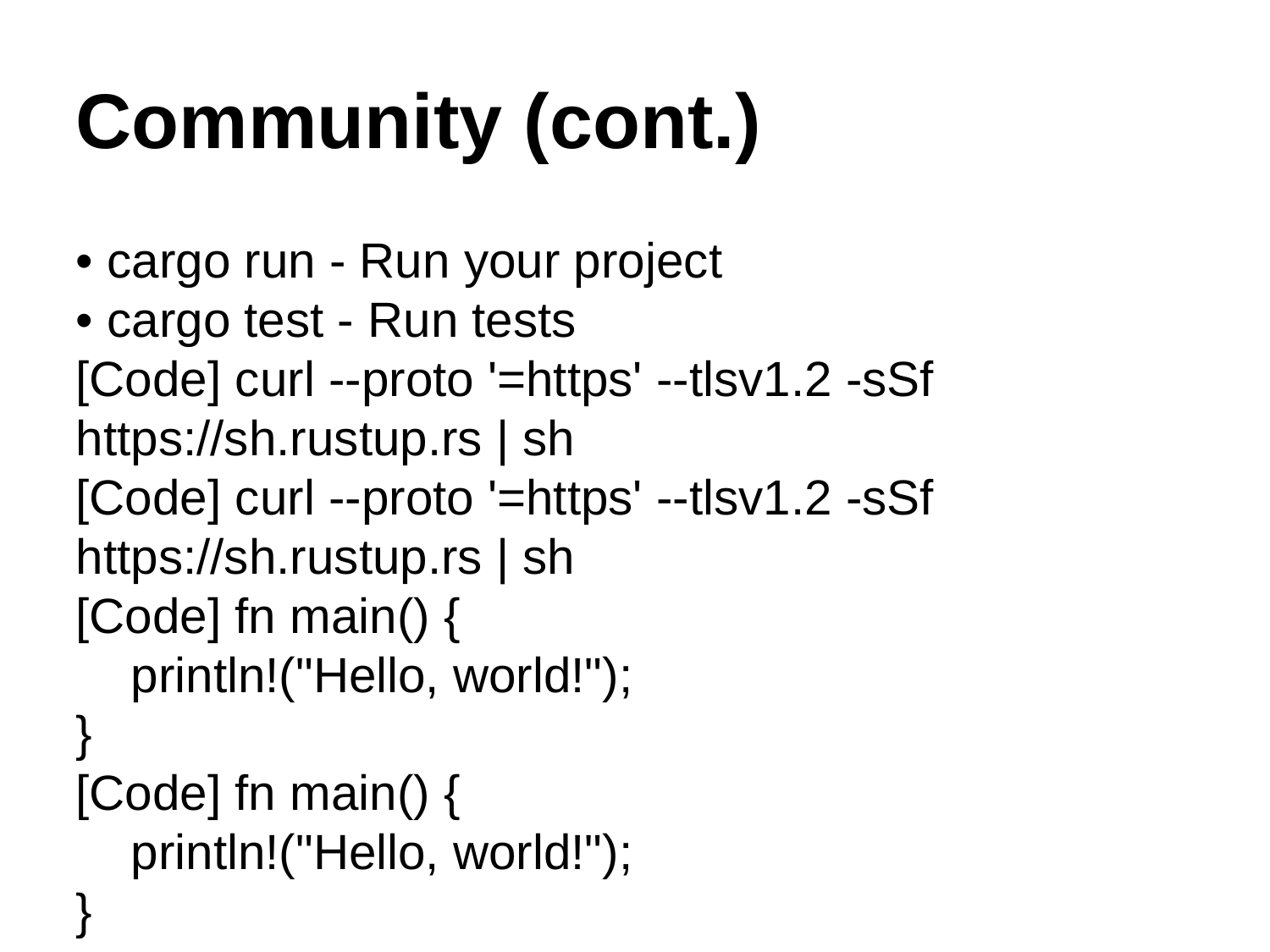

Community (cont.)
• cargo run - Run your project
• cargo test - Run tests
[Code] curl --proto '=https' --tlsv1.2 -sSf https://sh.rustup.rs | sh
[Code] curl --proto '=https' --tlsv1.2 -sSf https://sh.rustup.rs | sh
[Code] fn main() {
    println!("Hello, world!");
}
[Code] fn main() {
    println!("Hello, world!");
}